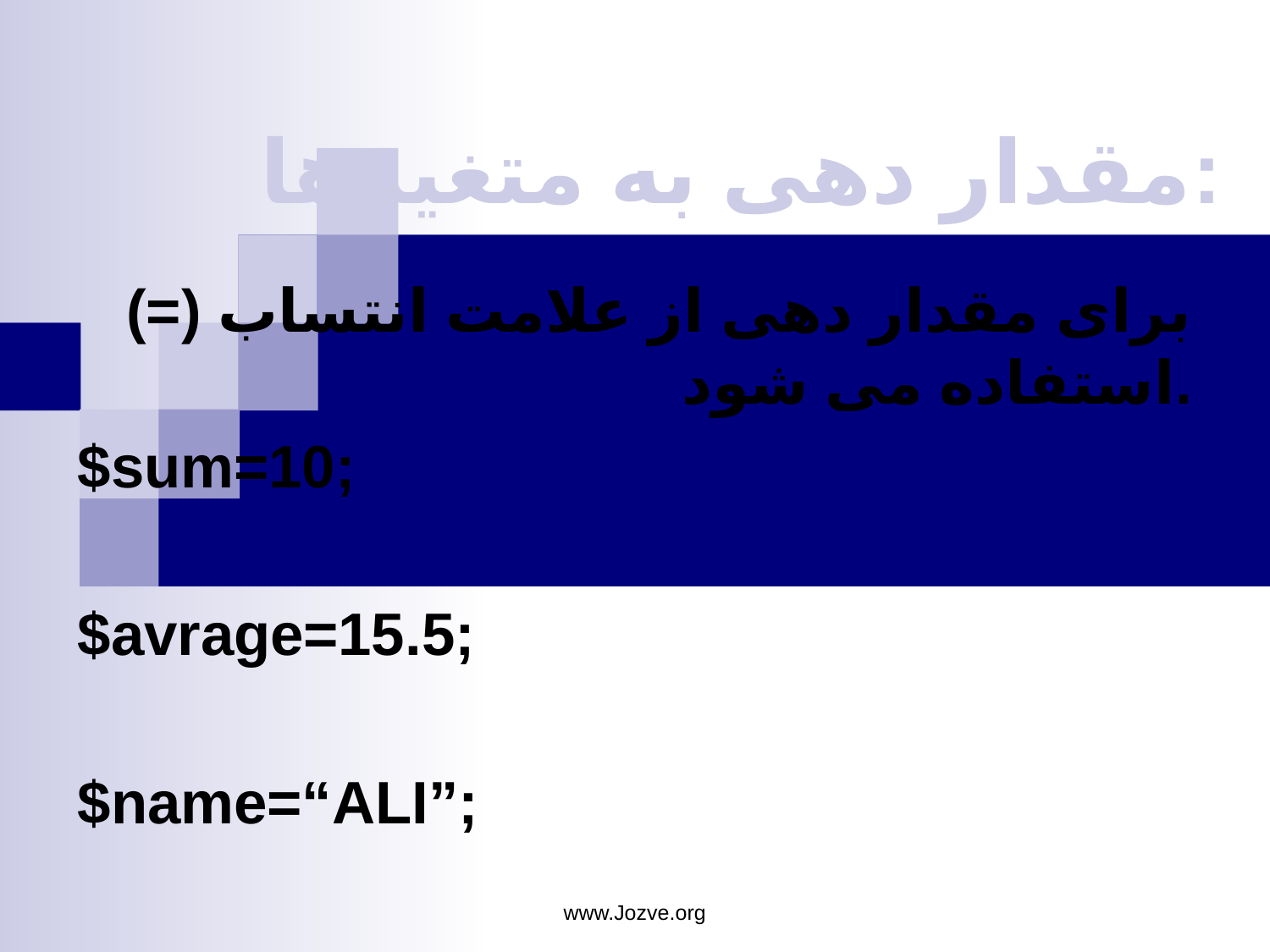

# مقدار دهی به متغیرها:
برای مقدار دهی از علامت انتساب (=) استفاده می شود.
$sum=10;

$avrage=15.5;

$name=“ALI”;

www.Jozve.org